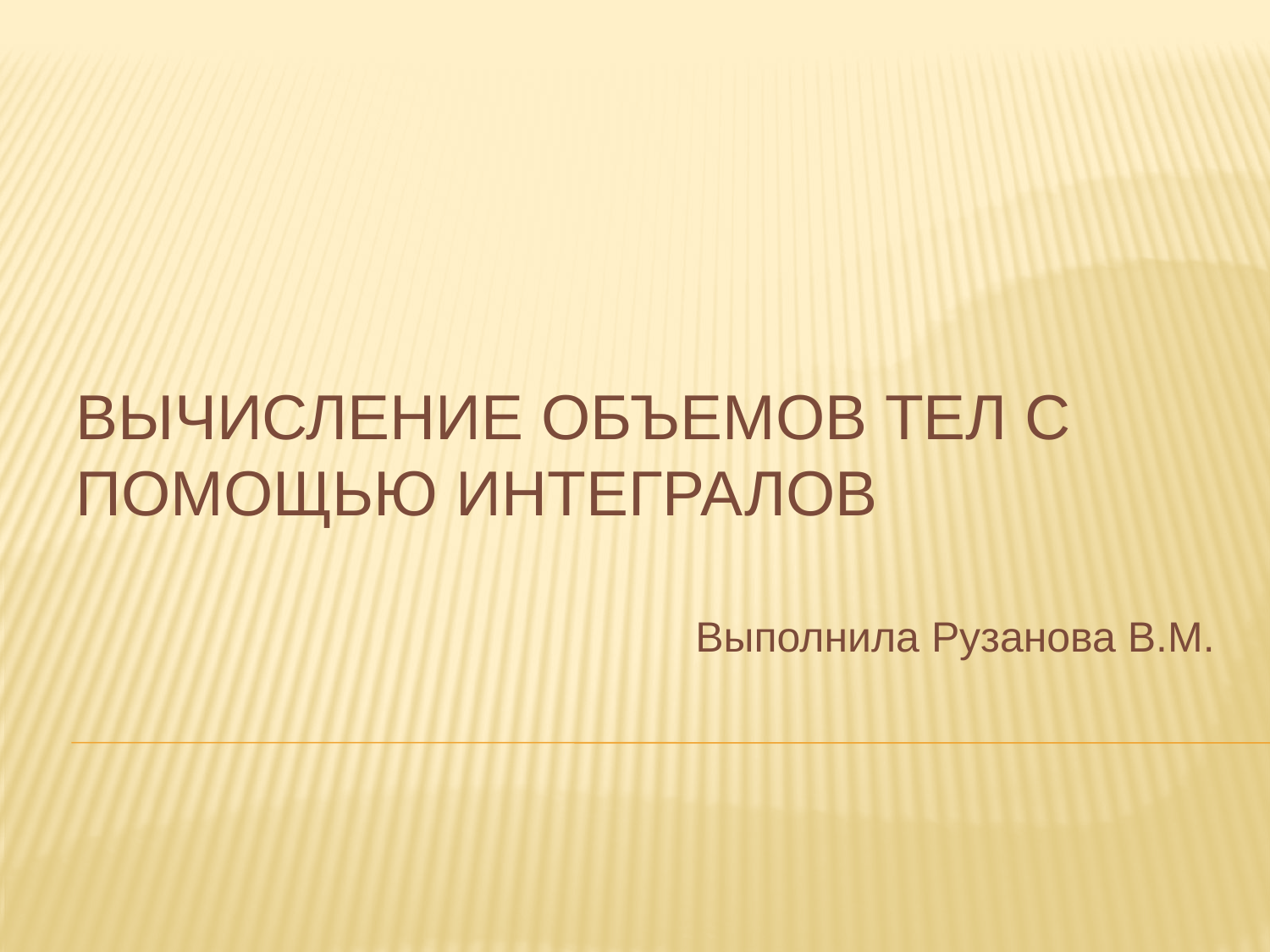

# Вычисление объемов тел с помощью интегралов
Выполнила Рузанова В.М.